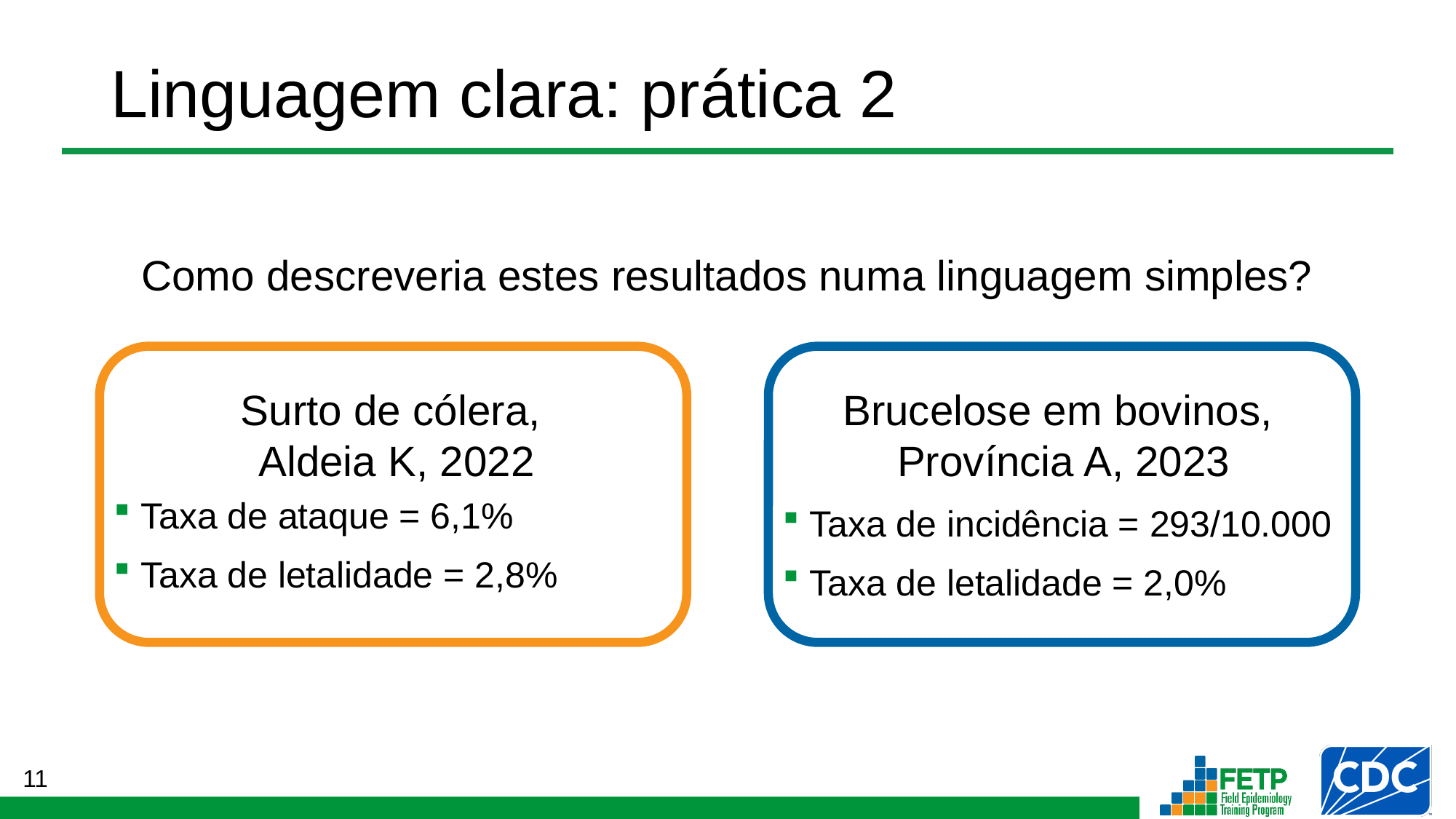

# Linguagem clara: prática 2

Como descreveria estes resultados numa linguagem simples?

Surto de cólera,
Aldeia K, 2022
 Taxa de ataque = 6,1%
 Taxa de letalidade = 2,8%

Brucelose em bovinos,
Província A, 2023
 Taxa de incidência = 293/10.000
 Taxa de letalidade = 2,0%